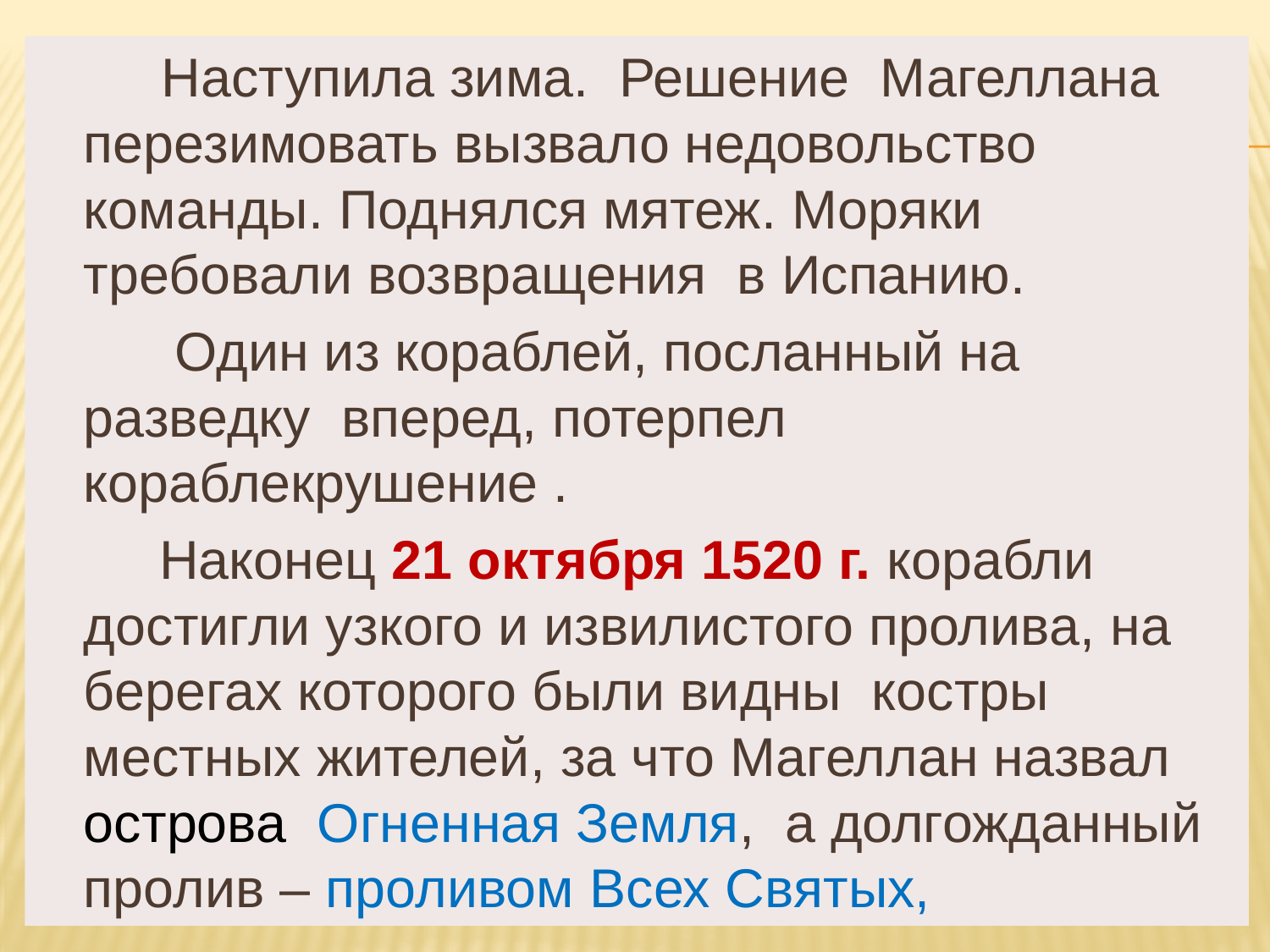

Наступила зима.  Решение  Магеллана  перезимовать вызвало недовольство команды. Поднялся мятеж. Моряки требовали возвращения  в Испанию.
         Один из кораблей, посланный на разведку  вперед, потерпел кораблекрушение .
        Наконец 21 октября 1520 г. корабли достигли узкого и извилистого пролива, на берегах которого были видны  костры  местных жителей, за что Магеллан назвал острова  Огненная Земля,  а долгожданный пролив – проливом Всех Святых,